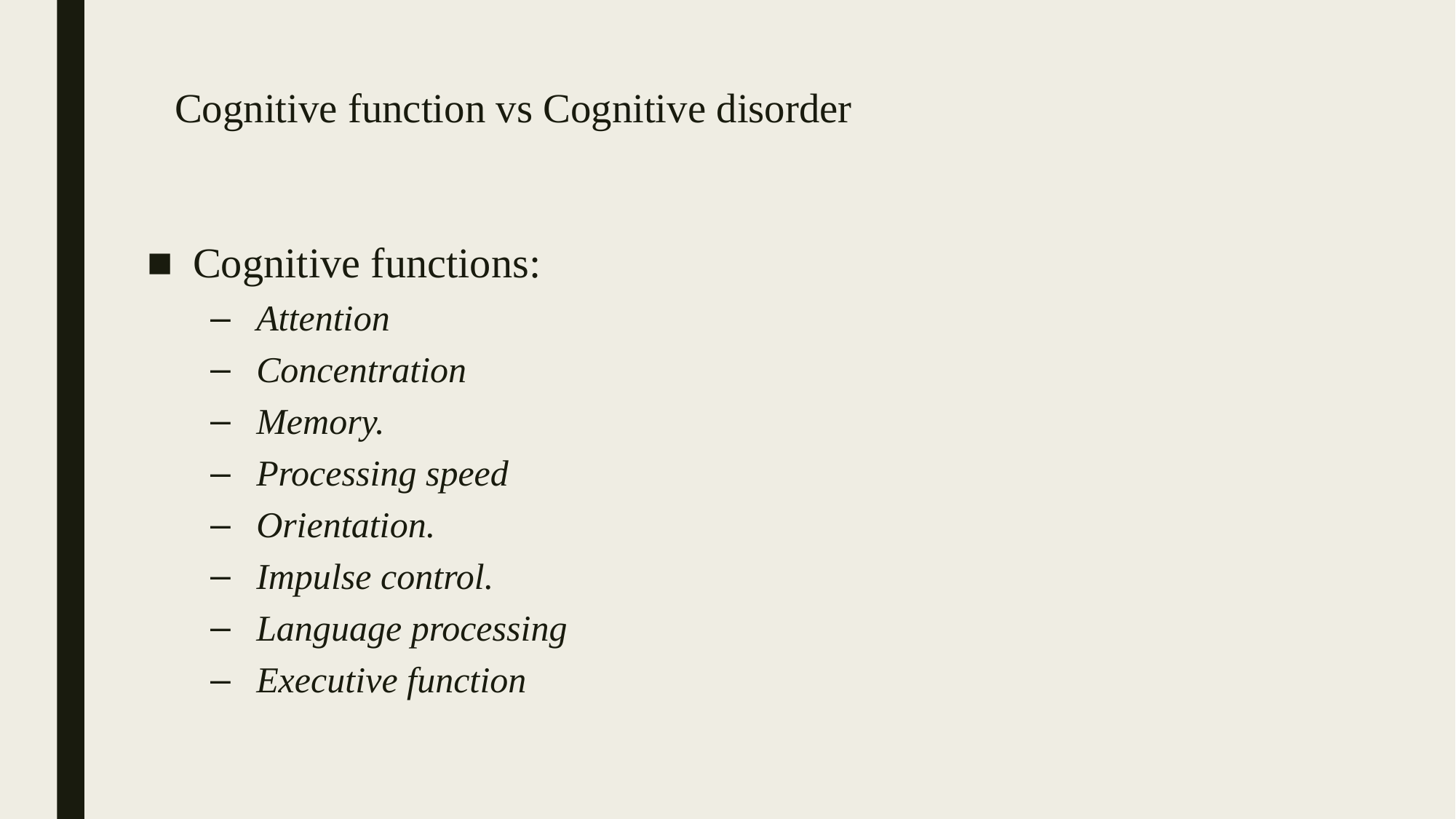

# Cognitive function vs Cognitive disorder
Cognitive functions:
Attention
Concentration
Memory.
Processing speed
Orientation.
Impulse control.
Language processing
Executive function